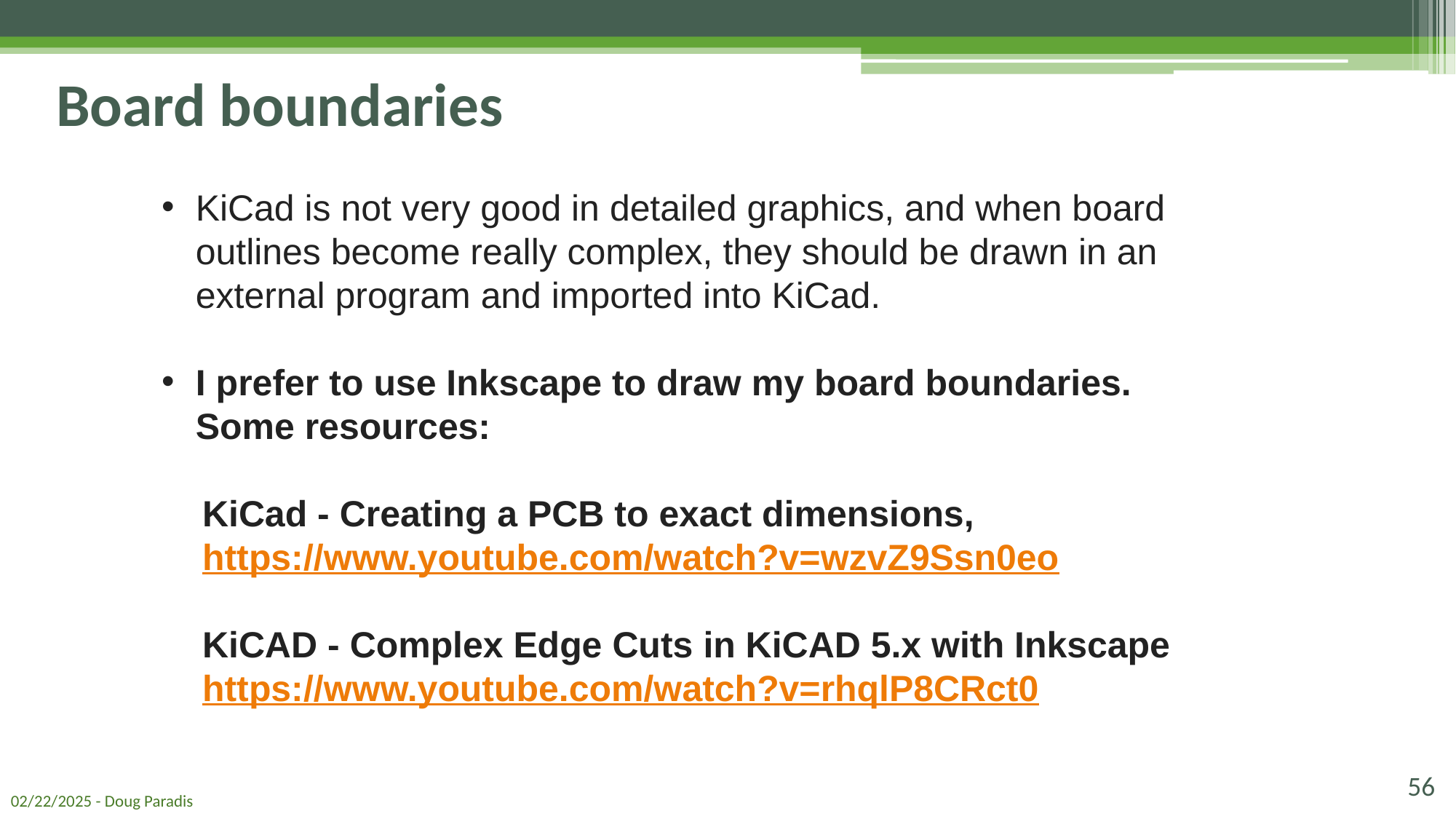

# Board boundaries
KiCad is not very good in detailed graphics, and when board outlines become really complex, they should be drawn in an external program and imported into KiCad.

I prefer to use Inkscape to draw my board boundaries. Some resources:

    KiCad - Creating a PCB to exact dimensions,
    https://www.youtube.com/watch?v=wzvZ9Ssn0eo

    KiCAD - Complex Edge Cuts in KiCAD 5.x with Inkscape
    https://www.youtube.com/watch?v=rhqlP8CRct0

56
02/22/2025 - Doug Paradis